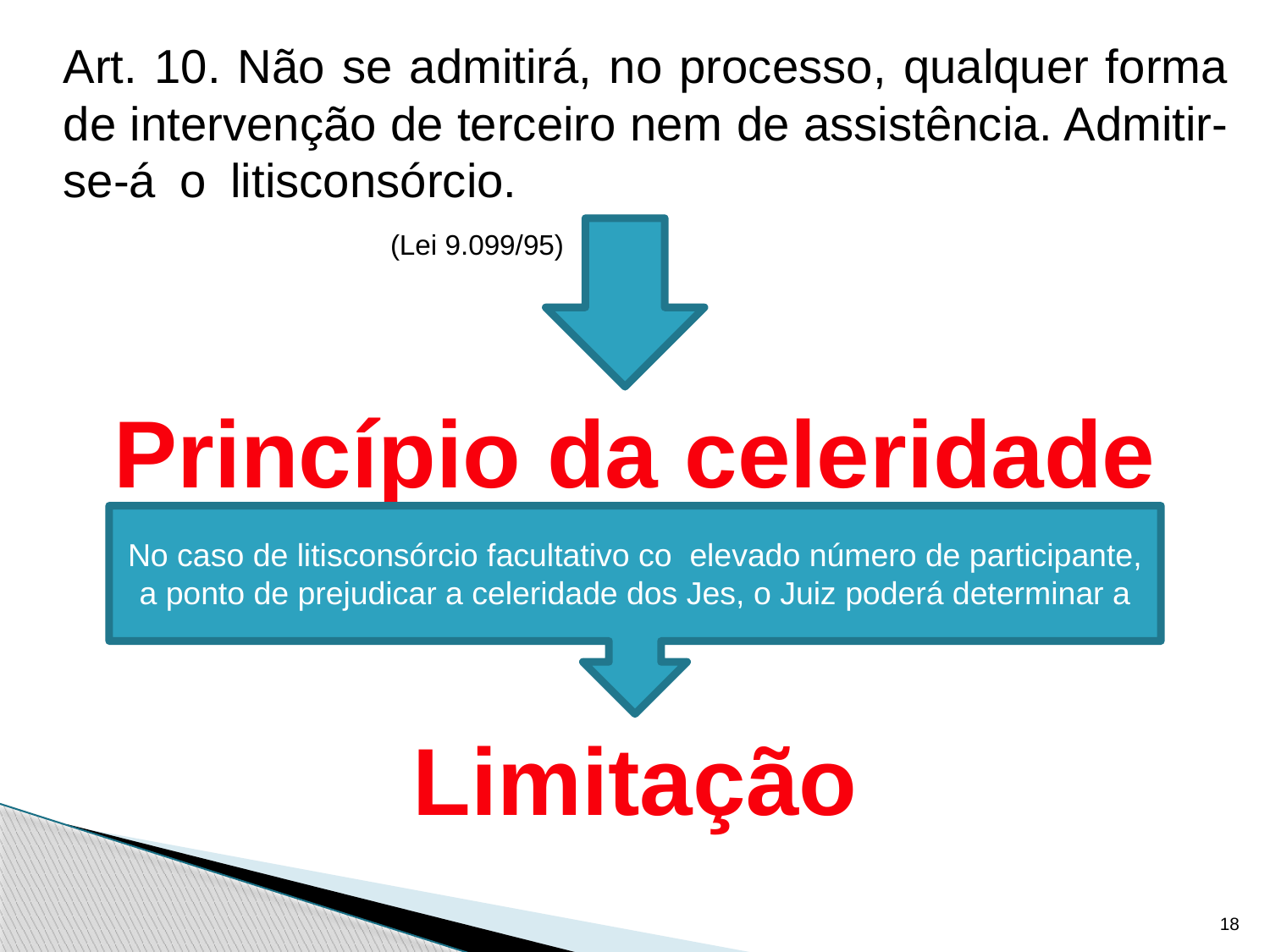

Art. 10. Não se admitirá, no processo, qualquer forma de intervenção de terceiro nem de assistência. Admitir-se-á o litisconsórcio.							               (Lei 9.099/95)

Princípio da celeridade
No caso de litisconsórcio facultativo co  elevado número de participante, a ponto de prejudicar a celeridade dos Jes, o Juiz poderá determinar a
Limitação
18